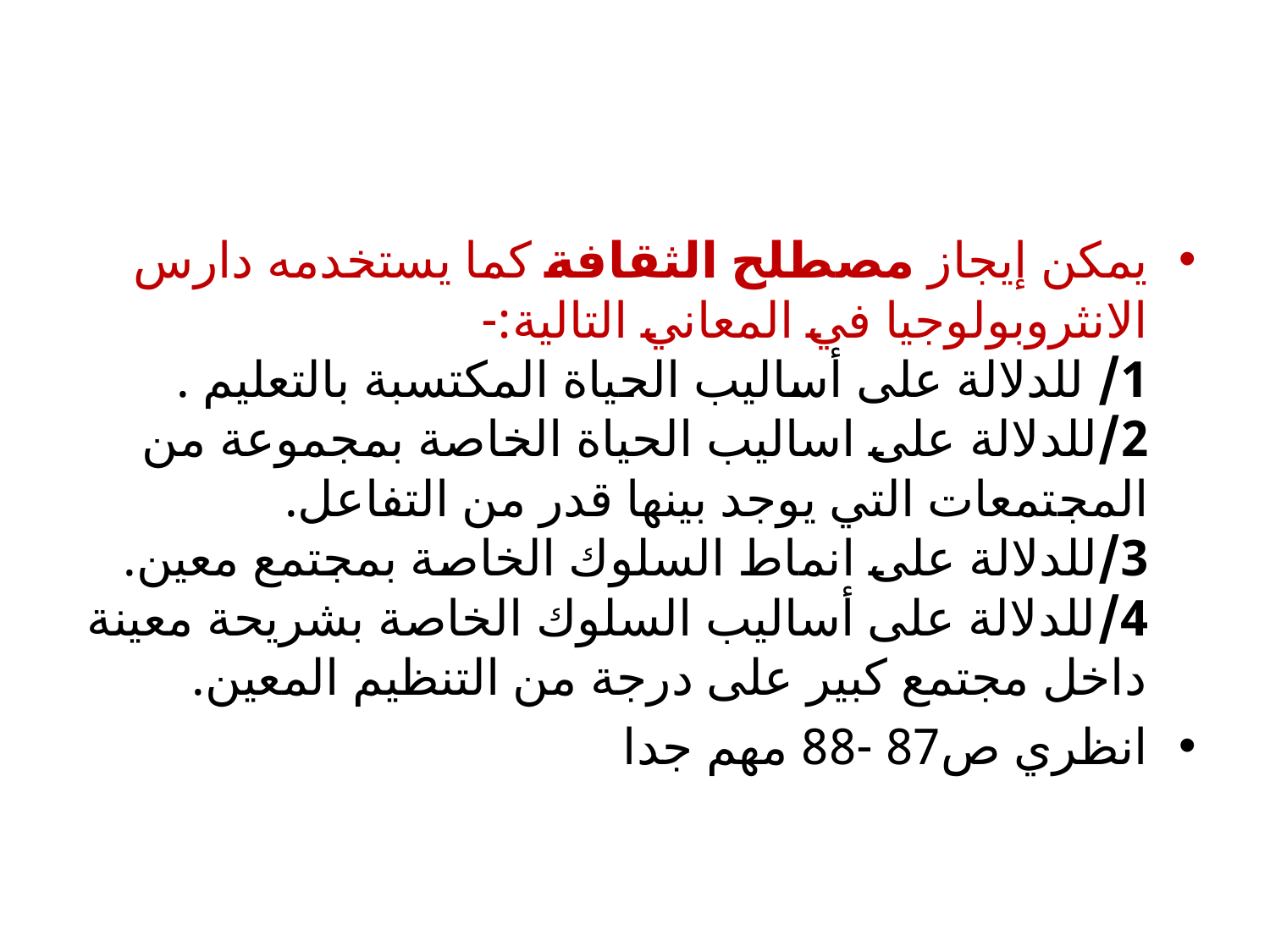

#
يمكن إيجاز مصطلح الثقافة كما يستخدمه دارس الانثروبولوجيا في المعاني التالية:-
1/ للدلالة على أساليب الحياة المكتسبة بالتعليم .
2/للدلالة على اساليب الحياة الخاصة بمجموعة من المجتمعات التي يوجد بينها قدر من التفاعل.
3/للدلالة على انماط السلوك الخاصة بمجتمع معين.
4/للدلالة على أساليب السلوك الخاصة بشريحة معينة داخل مجتمع كبير على درجة من التنظيم المعين.
انظري ص87 -88 مهم جدا